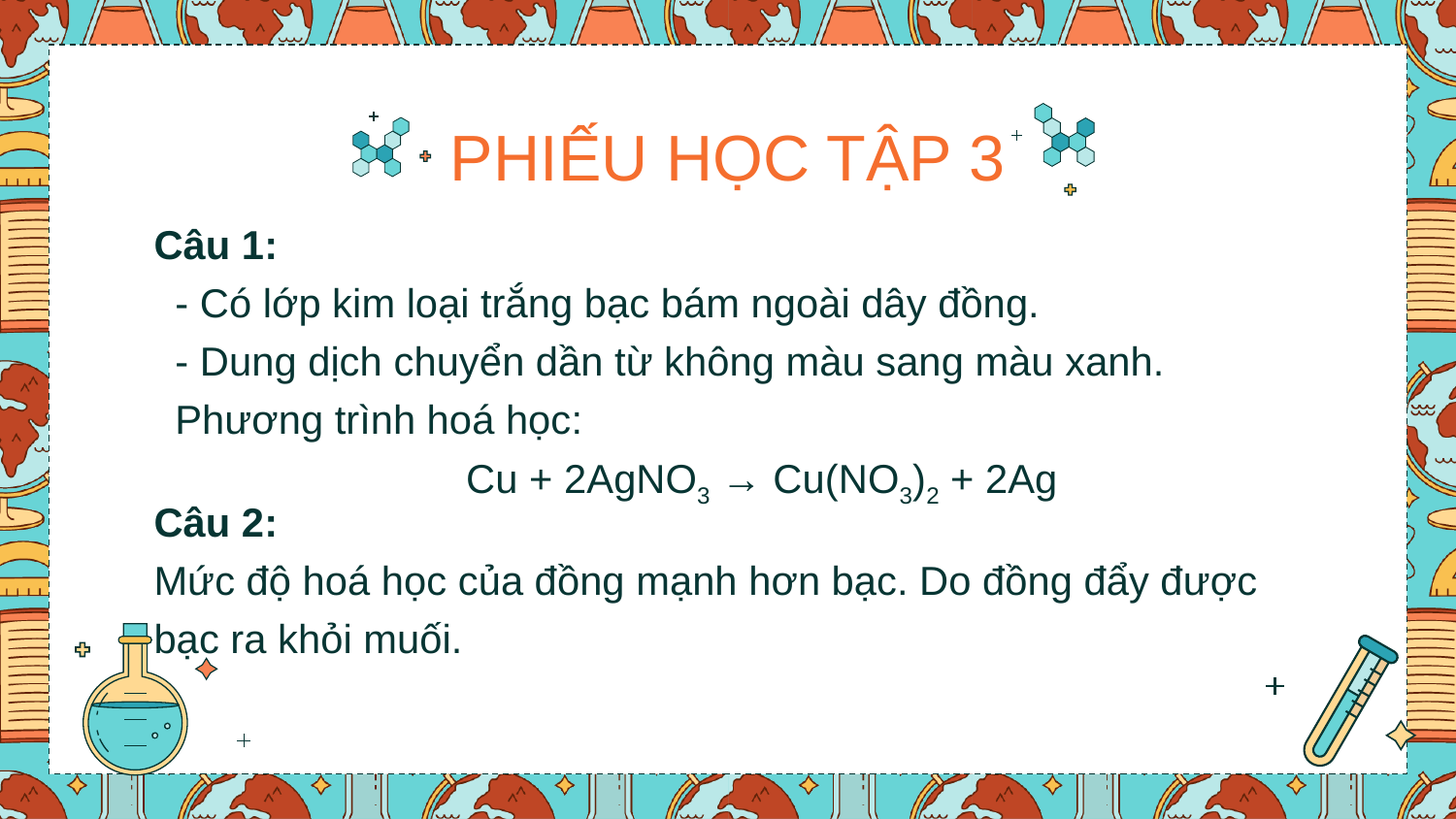

# PHIẾU HỌC TẬP 3

Câu 1:
- Có lớp kim loại trắng bạc bám ngoài dây đồng.
- Dung dịch chuyển dần từ không màu sang màu xanh.
Phương trình hoá học:
Cu + 2AgNO3 → Cu(NO3)2 + 2Ag
Câu 2:
Mức độ hoá học của đồng mạnh hơn bạc. Do đồng đẩy được bạc ra khỏi muối.